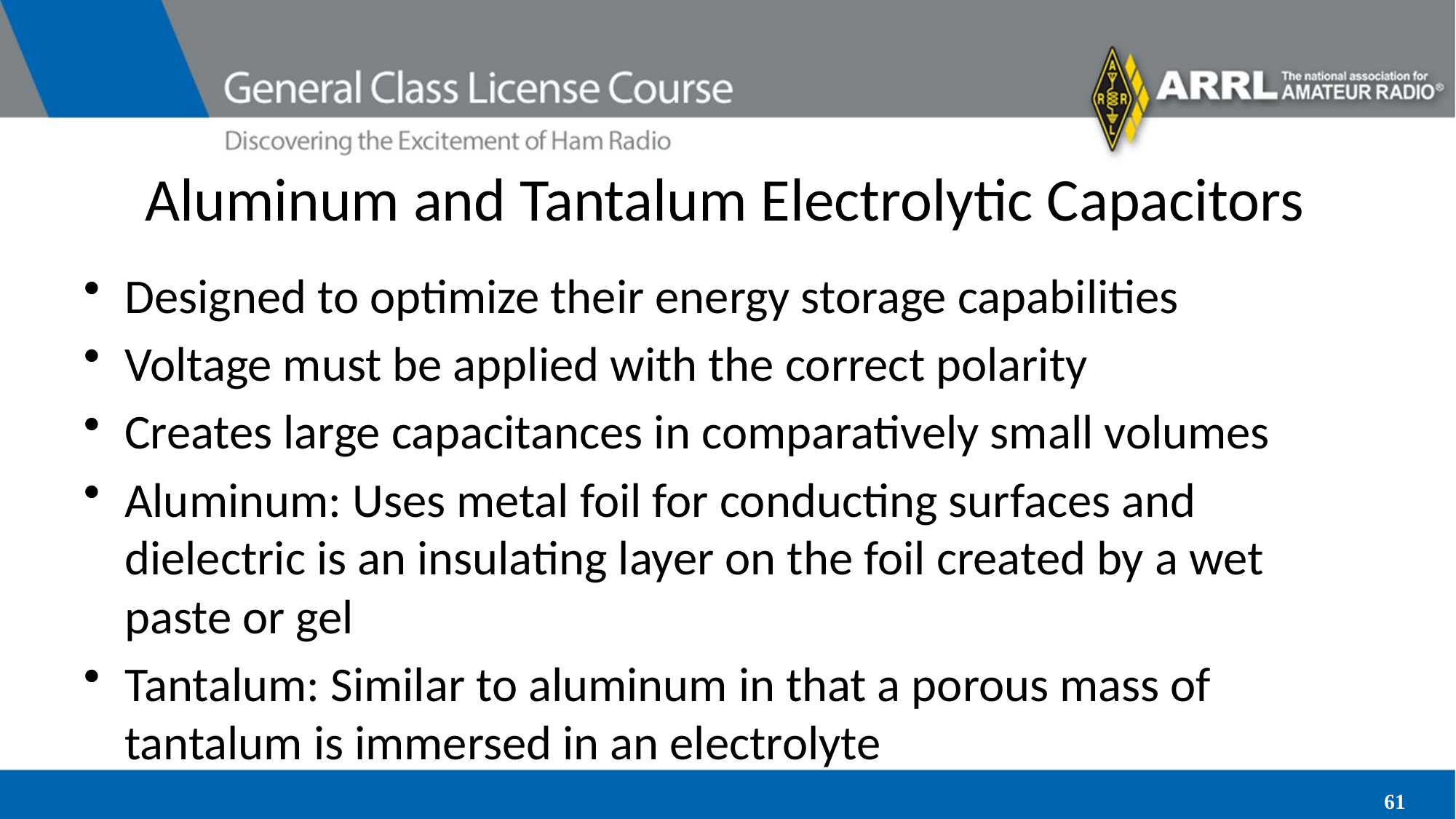

# Aluminum and Tantalum Electrolytic Capacitors
Designed to optimize their energy storage capabilities
Voltage must be applied with the correct polarity
Creates large capacitances in comparatively small volumes
Aluminum: Uses metal foil for conducting surfaces and dielectric is an insulating layer on the foil created by a wet paste or gel
Tantalum: Similar to aluminum in that a porous mass of tantalum is immersed in an electrolyte